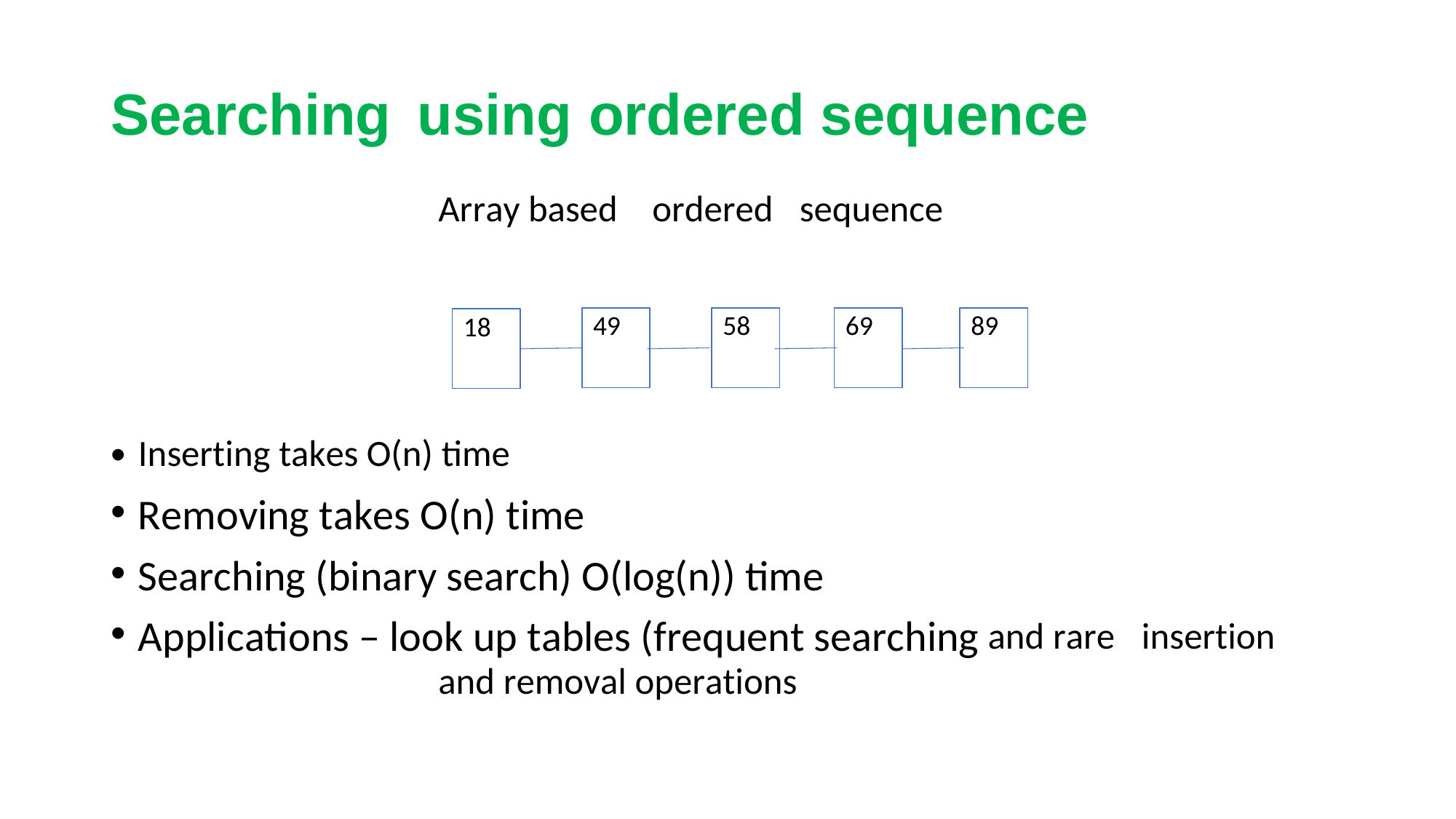

Searching
using ordered sequence
Array based
ordered
sequence

49

58

69

89

18

•
•
•
•
Inserting takes O(n) time
Removing takes O(n) time
Searching (binary search) O(log(n)) time
Applications – look up tables (frequent searching
and removal operations
and rare
insertion